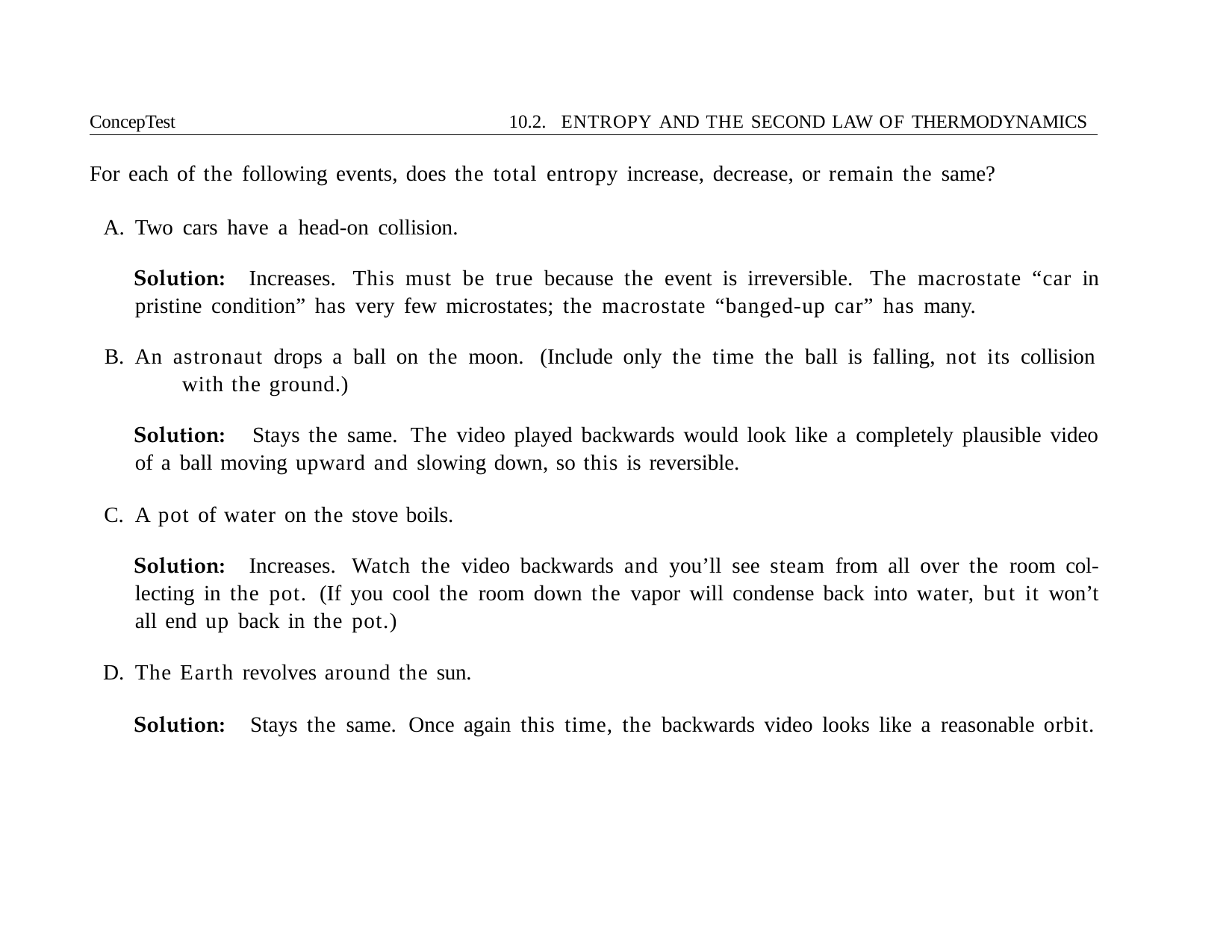

ConcepTest	10.2.  ENTROPY AND THE SECOND LAW OF THERMODYNAMICS

For each of the following events, does the total entropy increase, decrease, or remain the same?

Two cars have a head-on collision.
Solution:  Increases.  This must be true because the event is irreversible.  The macrostate “car in pristine condition” has very few microstates; the macrostate “banged-up car” has many.
An astronaut drops a ball on the moon.  (Include only the time the ball is falling, not its collision 	with the ground.)
Solution:   Stays the same. The video played backwards would look like a completely plausible video of a ball moving upward and slowing down, so this is reversible.

A pot of water on the stove boils.
Solution:  Increases.  Watch the video backwards and you’ll see steam from all over the room col- lecting in the pot. (If you cool the room down the vapor will condense back into water, but it won’t all end up back in the pot.)
The Earth revolves around the sun.

Solution:  Stays the same. Once again this time, the backwards video looks like a reasonable orbit.